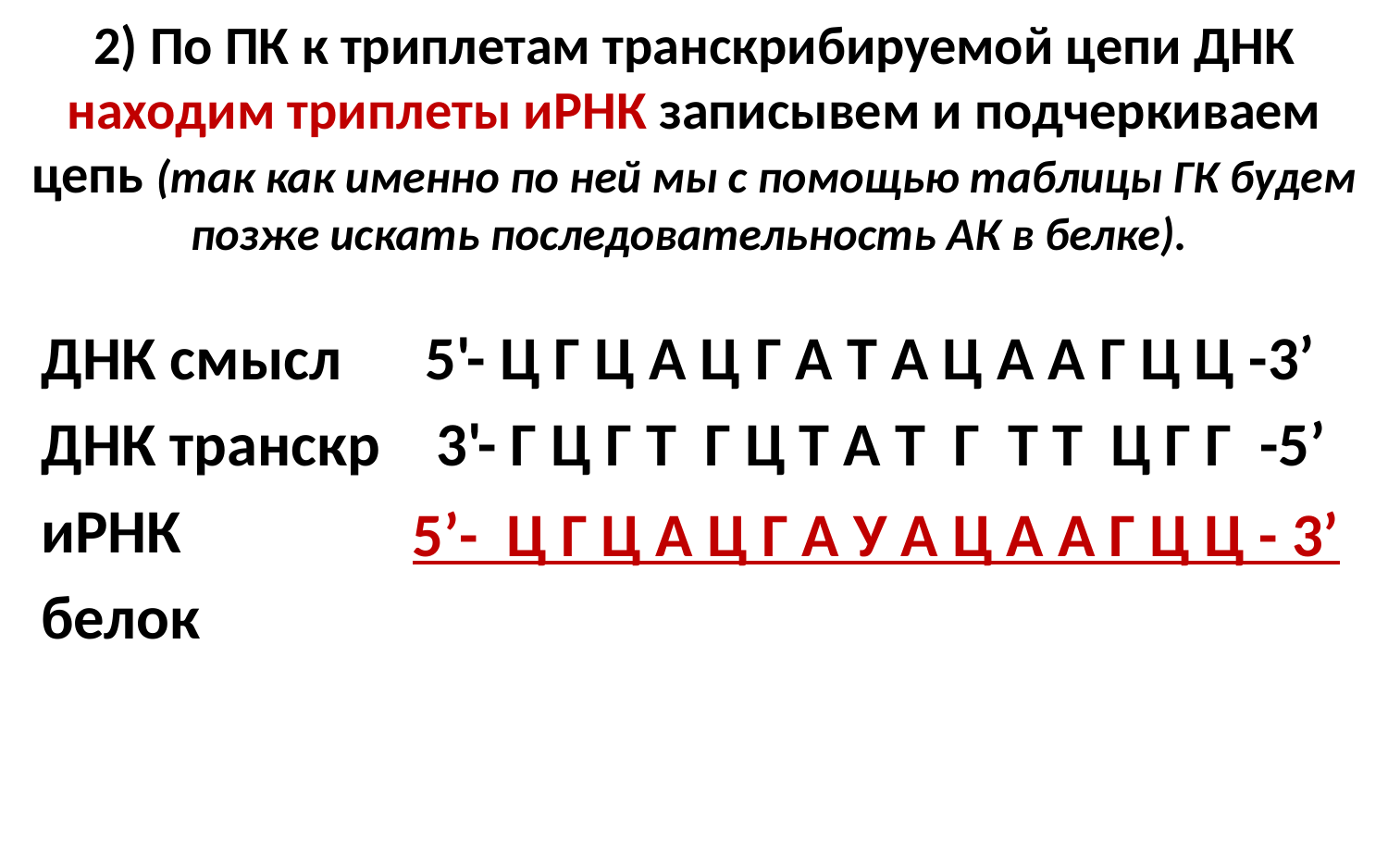

# 2) По ПК к триплетам транскрибируемой цепи ДНК находим триплеты иРНК записывем и подчеркиваем цепь (так как именно по ней мы с помощью таблицы ГК будем позже искать последовательность АК в белке).
ДНК смысл      5'- Ц Г Ц А Ц Г А Т А Ц А А Г Ц Ц -3’
ДНК транскр    3'- Г Ц Г Т  Г Ц Т А Т  Г  Т Т  Ц Г Г  -5’
иРНК
белок

5’-  Ц Г Ц А Ц Г А У А Ц А А Г Ц Ц - 3’